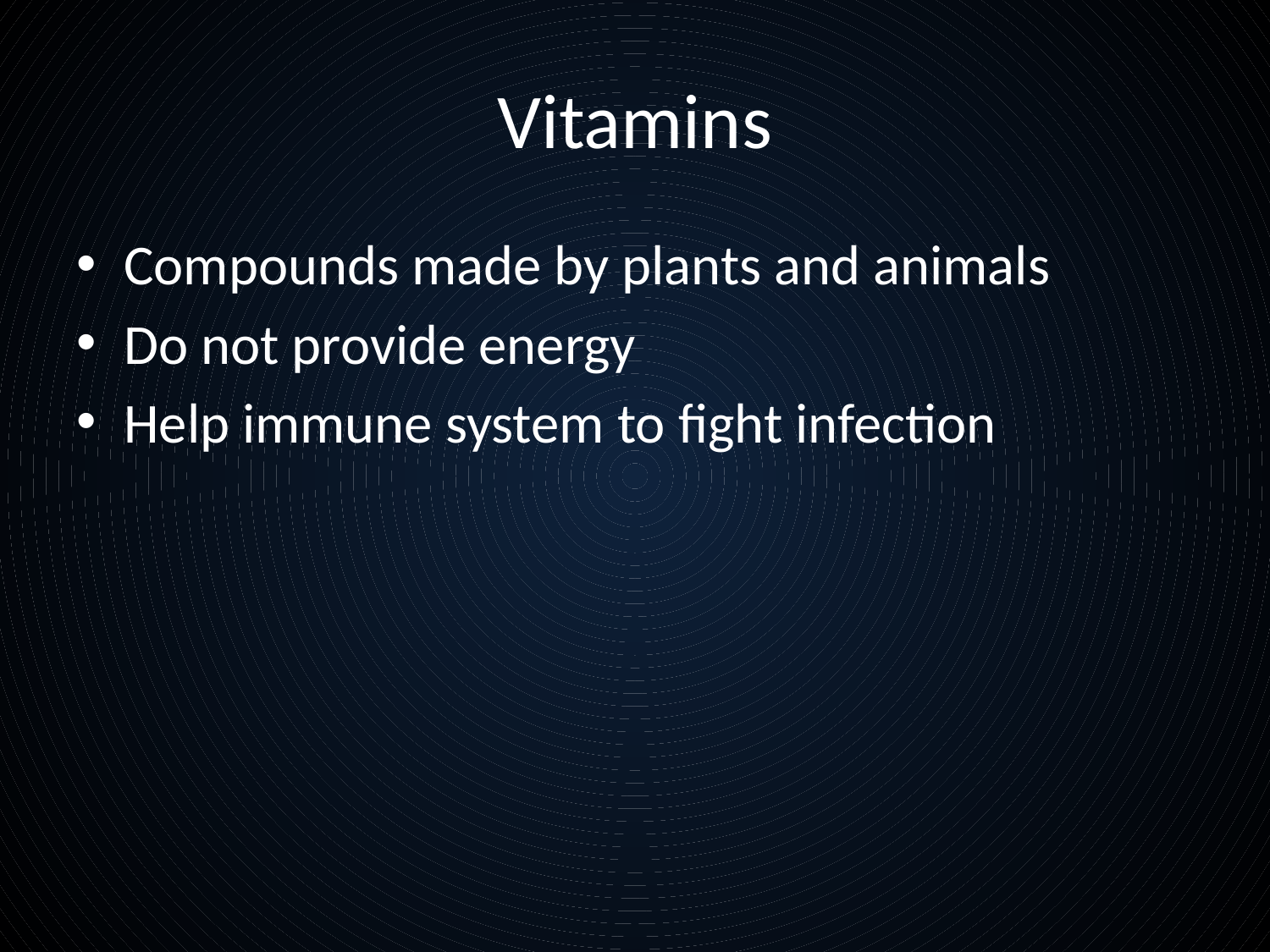

# Vitamins
Compounds made by plants and animals
Do not provide energy
Help immune system to fight infection